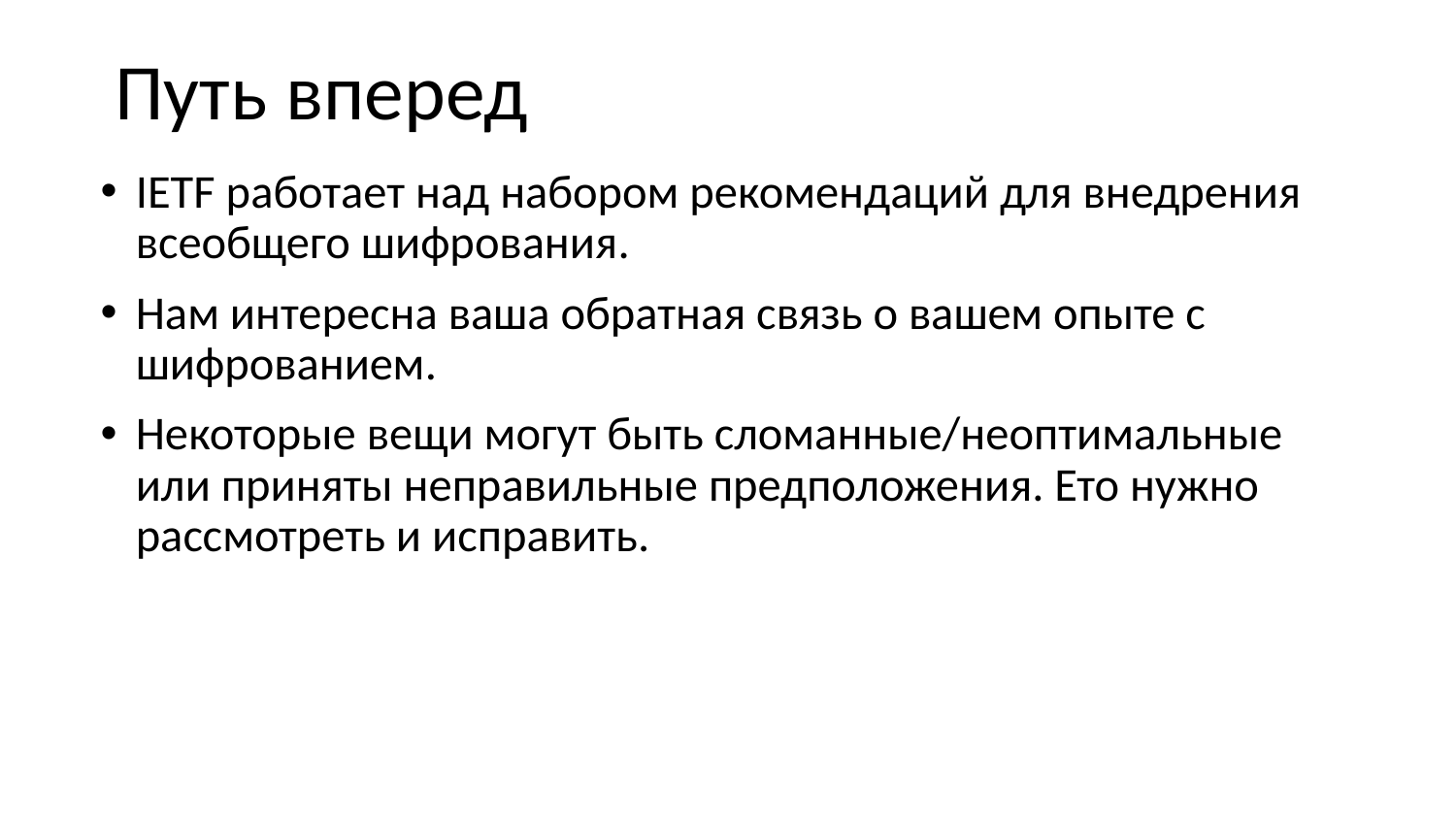

# Путь вперед
IETF работает над набором рекомендаций для внедрения всеобщего шифрования.
Нам интересна ваша обратная связь о вашем опыте с шифрованием.
Некоторые вещи могут быть сломанные/неоптимальные или приняты неправильные предположения. Ето нужно рассмотреть и исправить.